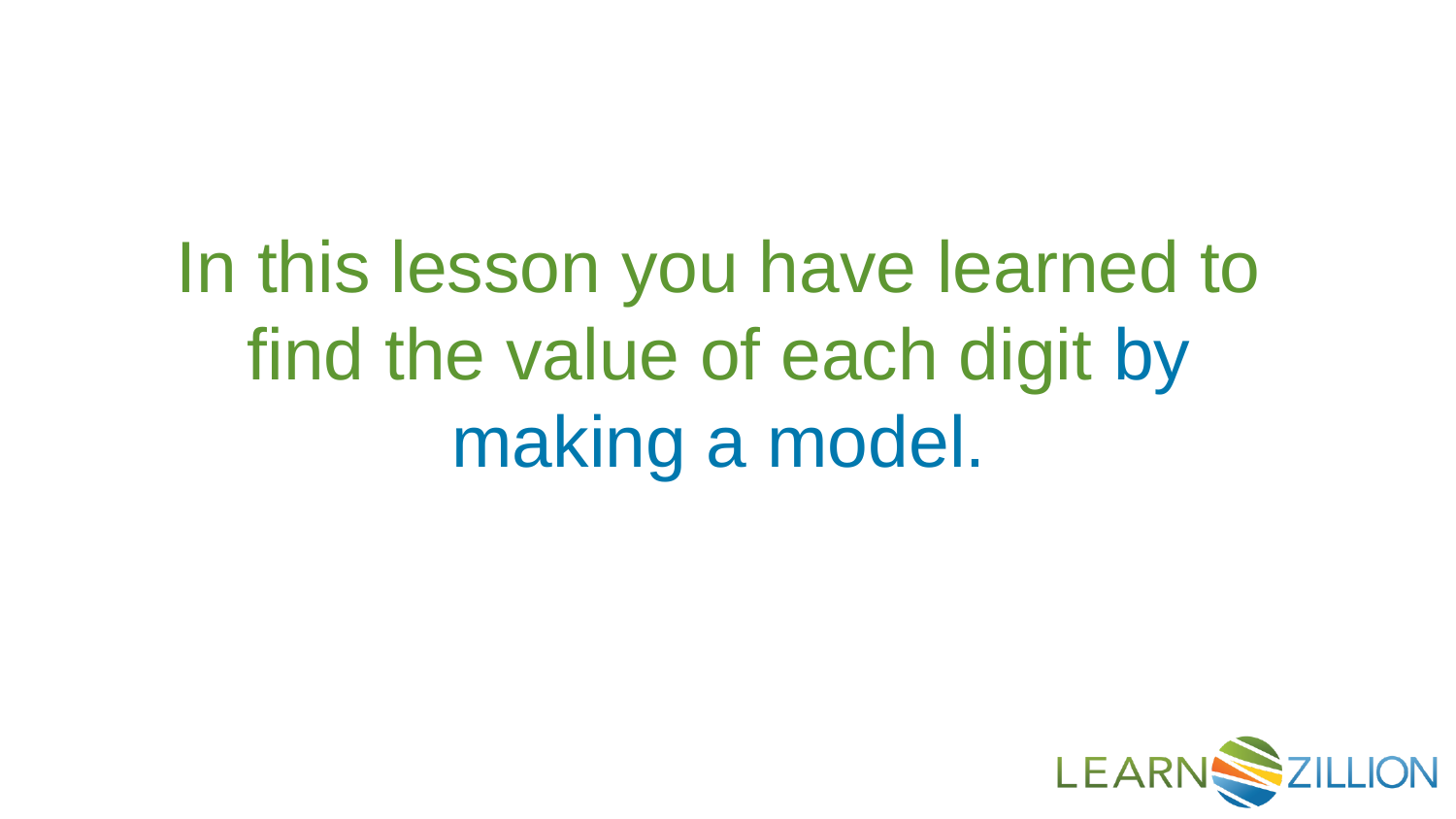

In this lesson you have learned to find the value of each digit by making a model.